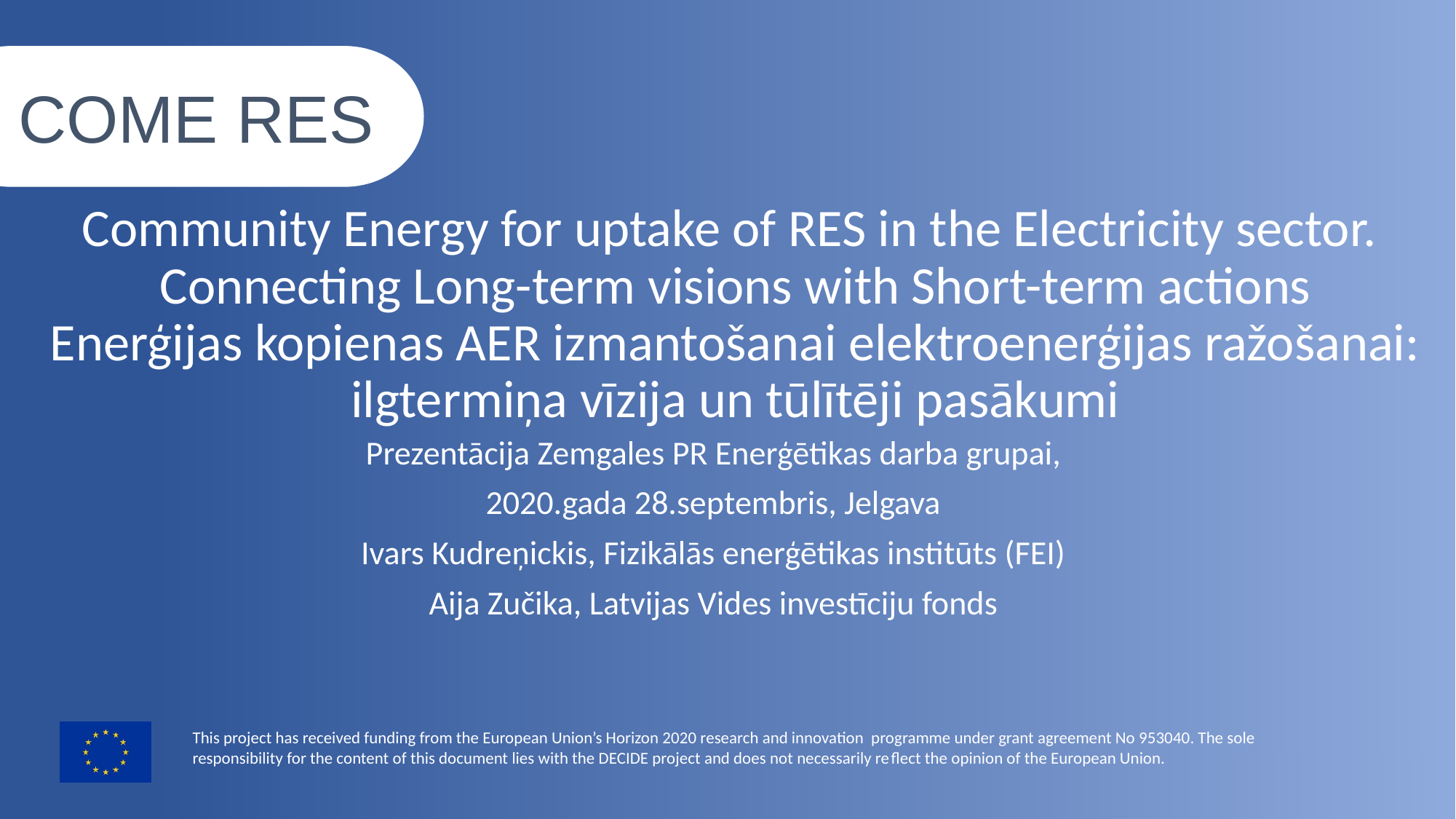

# Community Energy for uptake of RES in the Electricity sector. Connecting Long-term visions with Short-term actions Enerģijas kopienas AER izmantošanai elektroenerģijas ražošanai: ilgtermiņa vīzija un tūlītēji pasākumi
Prezentācija Zemgales PR Enerģētikas darba grupai,
2020.gada 28.septembris, Jelgava
Ivars Kudreņickis, Fizikālās enerģētikas institūts (FEI)
Aija Zučika, Latvijas Vides investīciju fonds